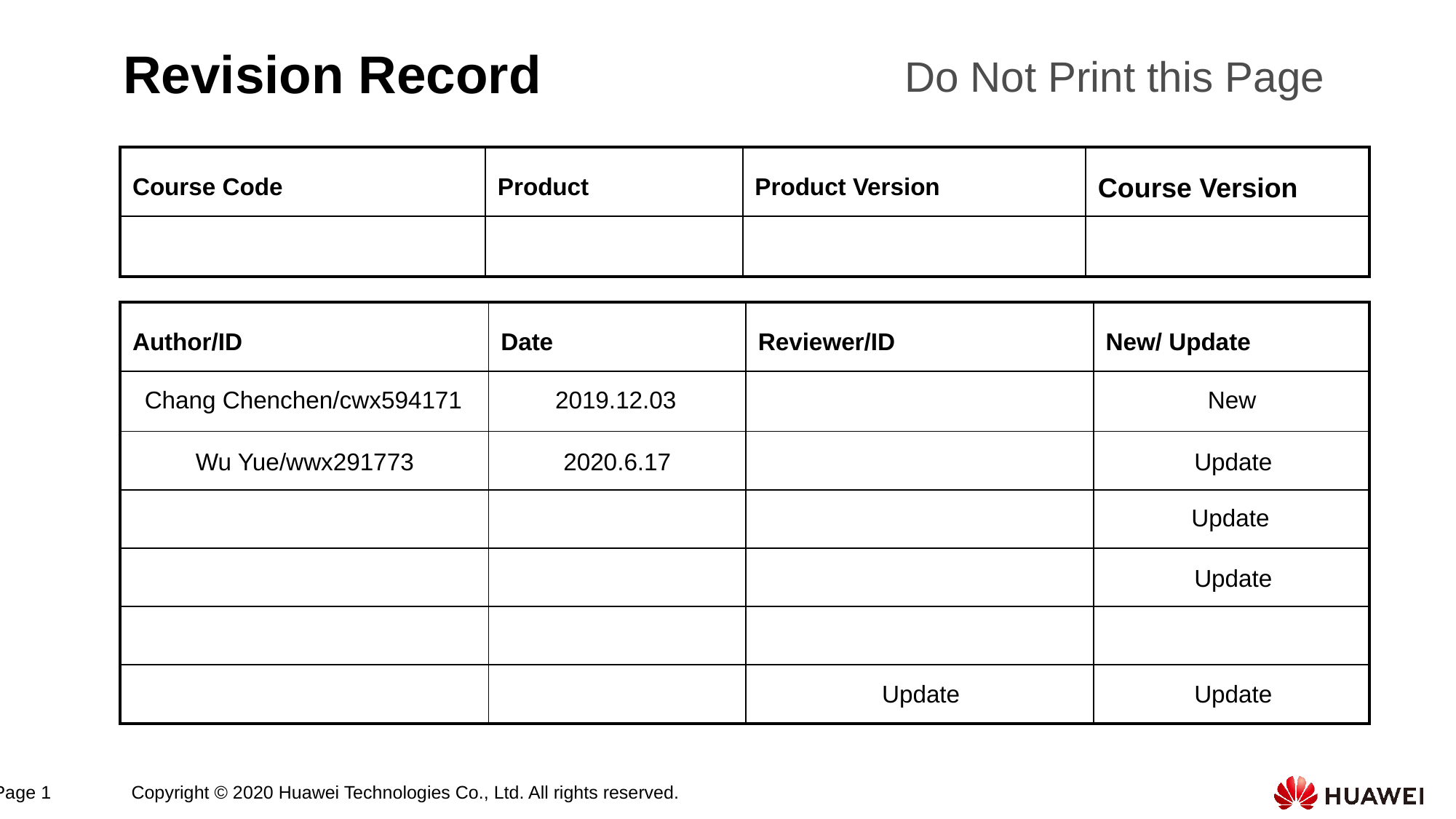

Chang Chenchen/cwx594171
2019.12.03

New
Wu Yue/wwx291773
2020.6.17

Update

Update

Update

Update
Update